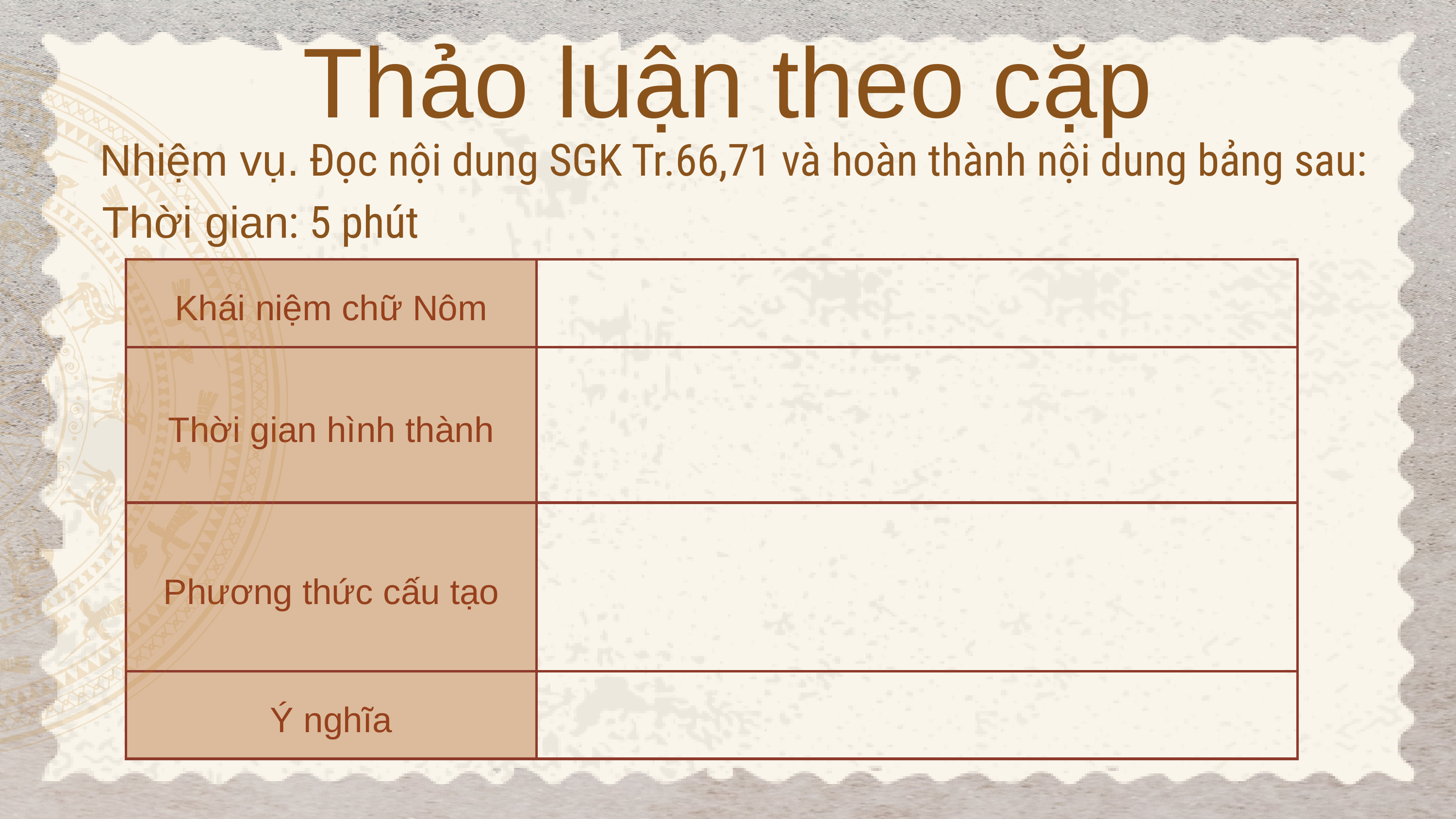

Thảo luận theo cặp

Nhiệm vụ. Đọc nội dung SGK Tr.66,71 và hoàn thành nội dung bảng sau:
  Thời gian: 5 phút
| Khái niệm chữ Nôm |  |
| --- | --- |
| Thời gian hình thành |  |
| Phương thức cấu tạo |  |
| Ý nghĩa |  |